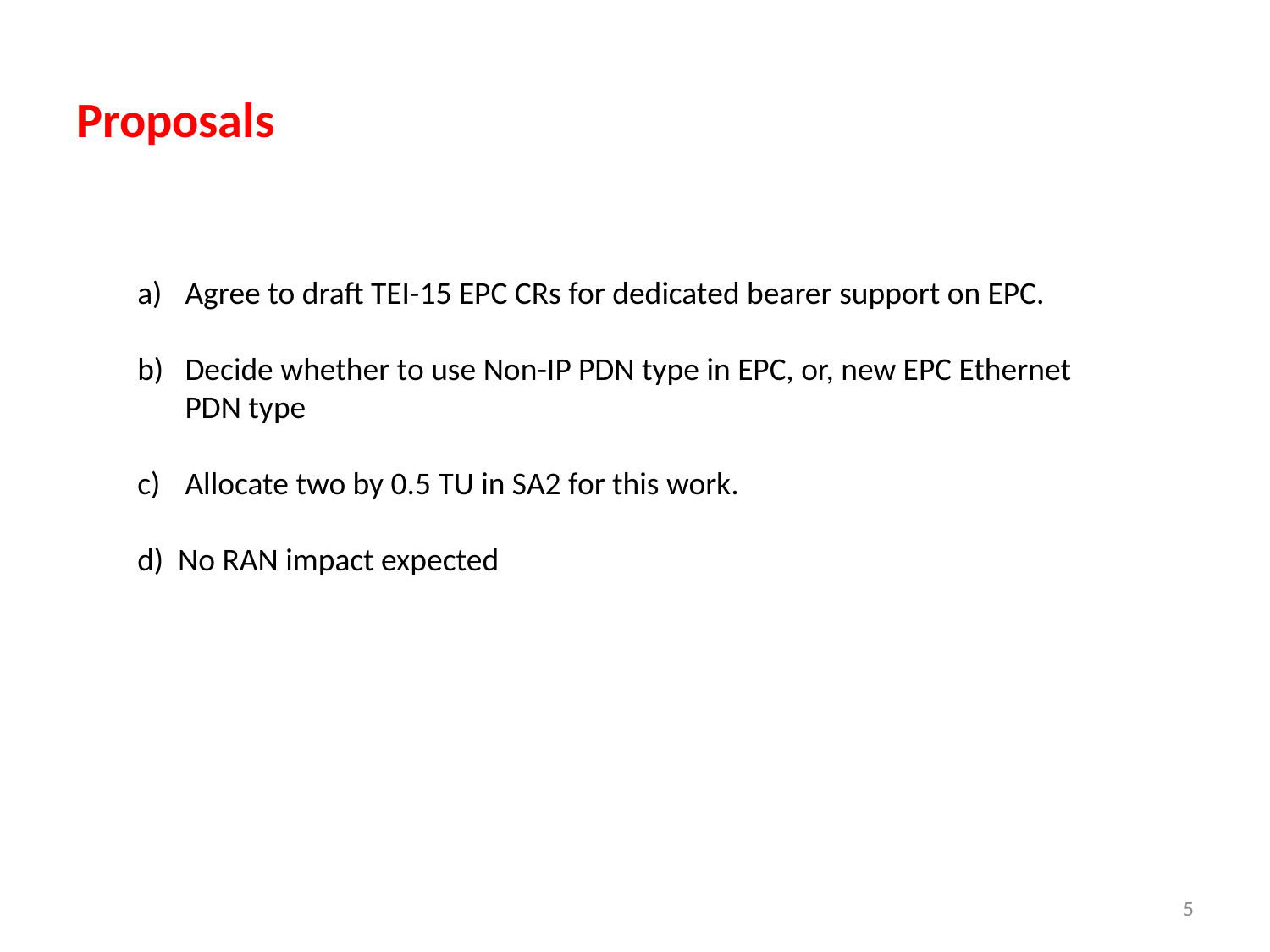

# Proposals

Agree to draft TEI-15 EPC CRs for dedicated bearer support on EPC.

Decide whether to use Non-IP PDN type in EPC, or, new EPC Ethernet PDN type

Allocate two by 0.5 TU in SA2 for this work.

d)  No RAN impact expected
5